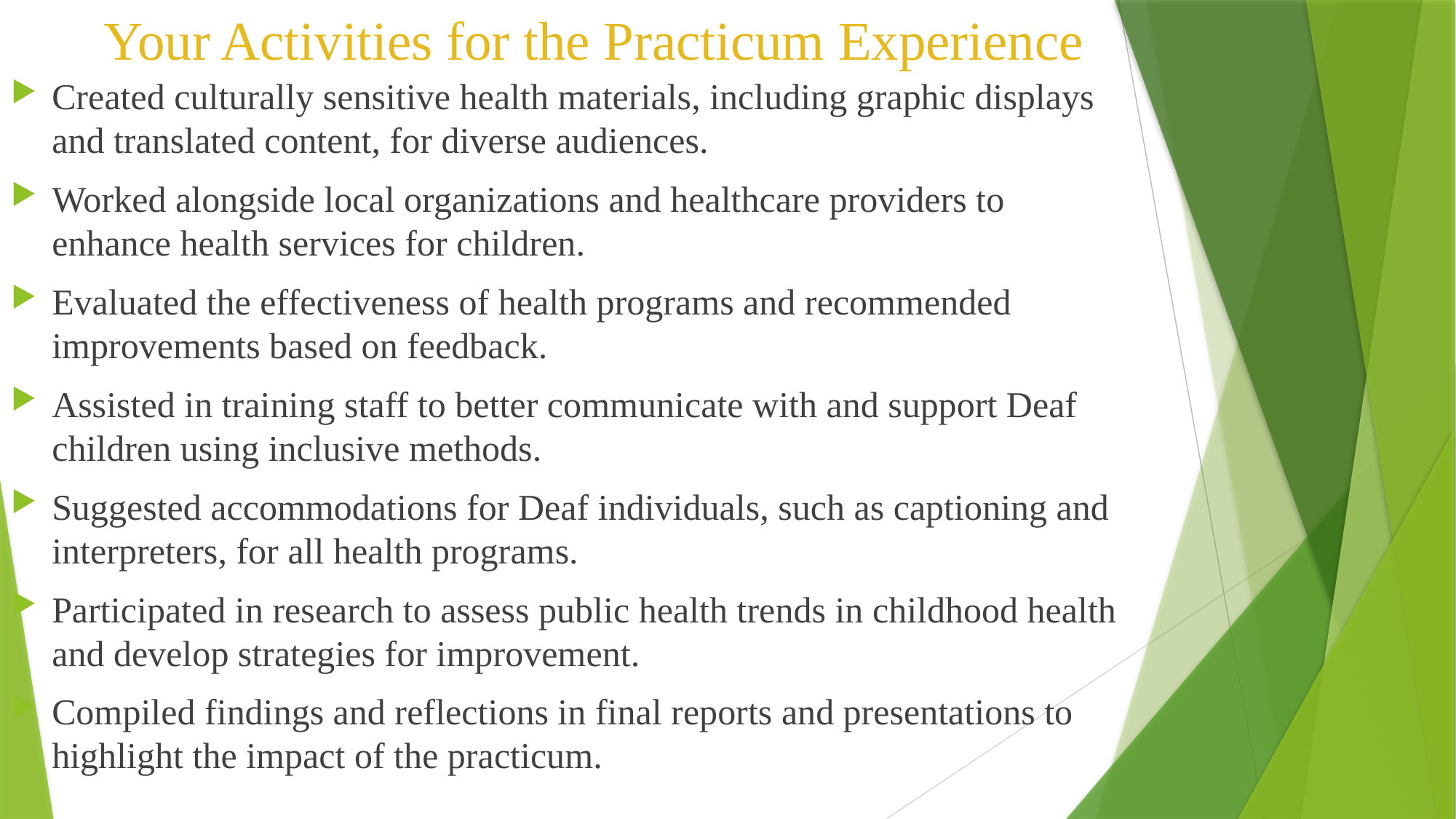

# Your Activities for the Practicum Experience
Created culturally sensitive health materials, including graphic displays and translated content, for diverse audiences.
Worked alongside local organizations and healthcare providers to enhance health services for children.
Evaluated the effectiveness of health programs and recommended improvements based on feedback.
Assisted in training staff to better communicate with and support Deaf children using inclusive methods.
Suggested accommodations for Deaf individuals, such as captioning and interpreters, for all health programs.
Participated in research to assess public health trends in childhood health and develop strategies for improvement.
Compiled findings and reflections in final reports and presentations to highlight the impact of the practicum.